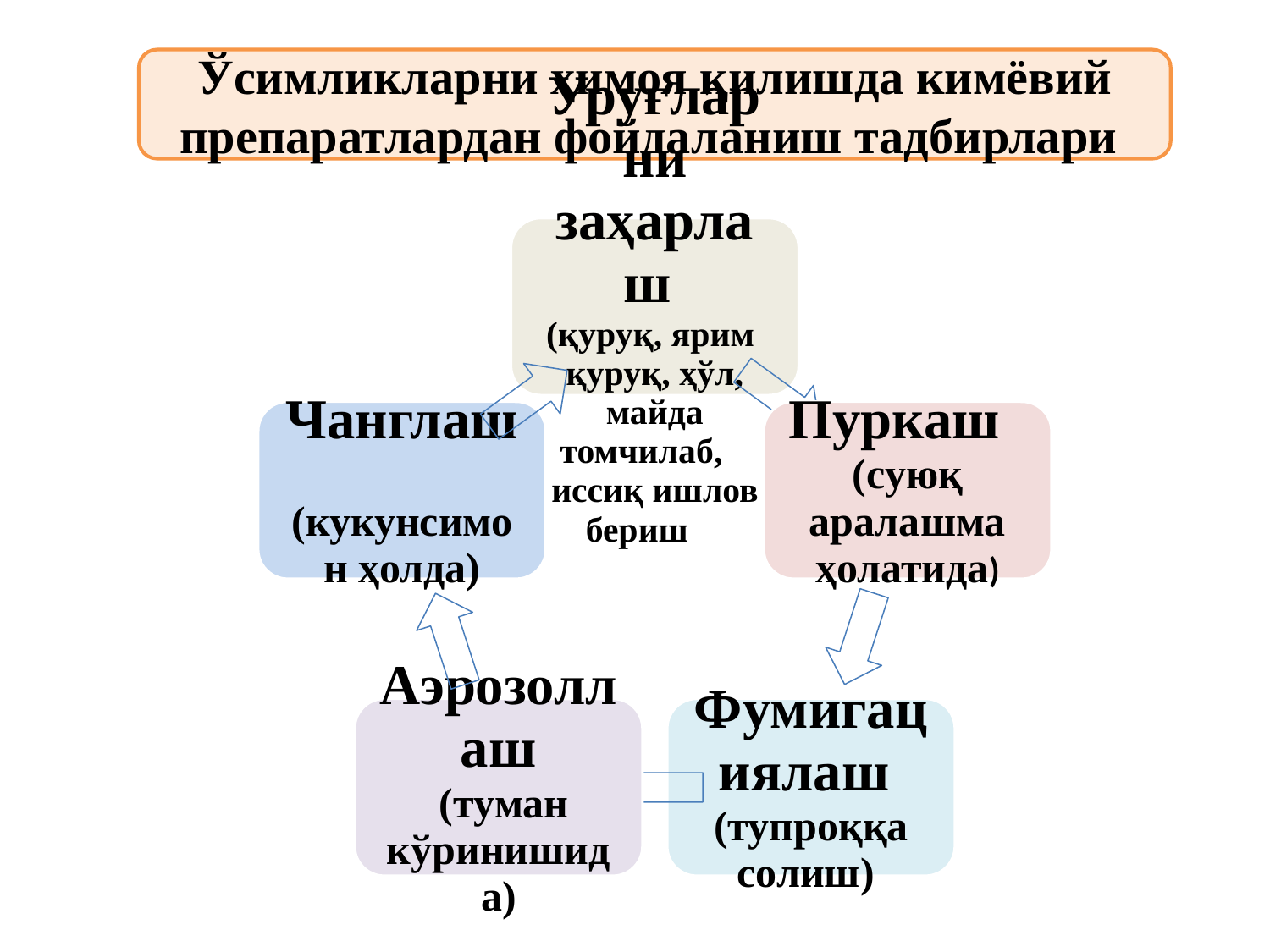

Ўсимликларни ҳимоя қилишда кимёвий препаратлардан фойдаланиш тадбирлари
Пуркаш
(суюқ аралашма ҳолатида)
Фумигациялаш
(тупроққа солиш)
Аэрозоллаш
 (туман кўринишида)
Чанглаш